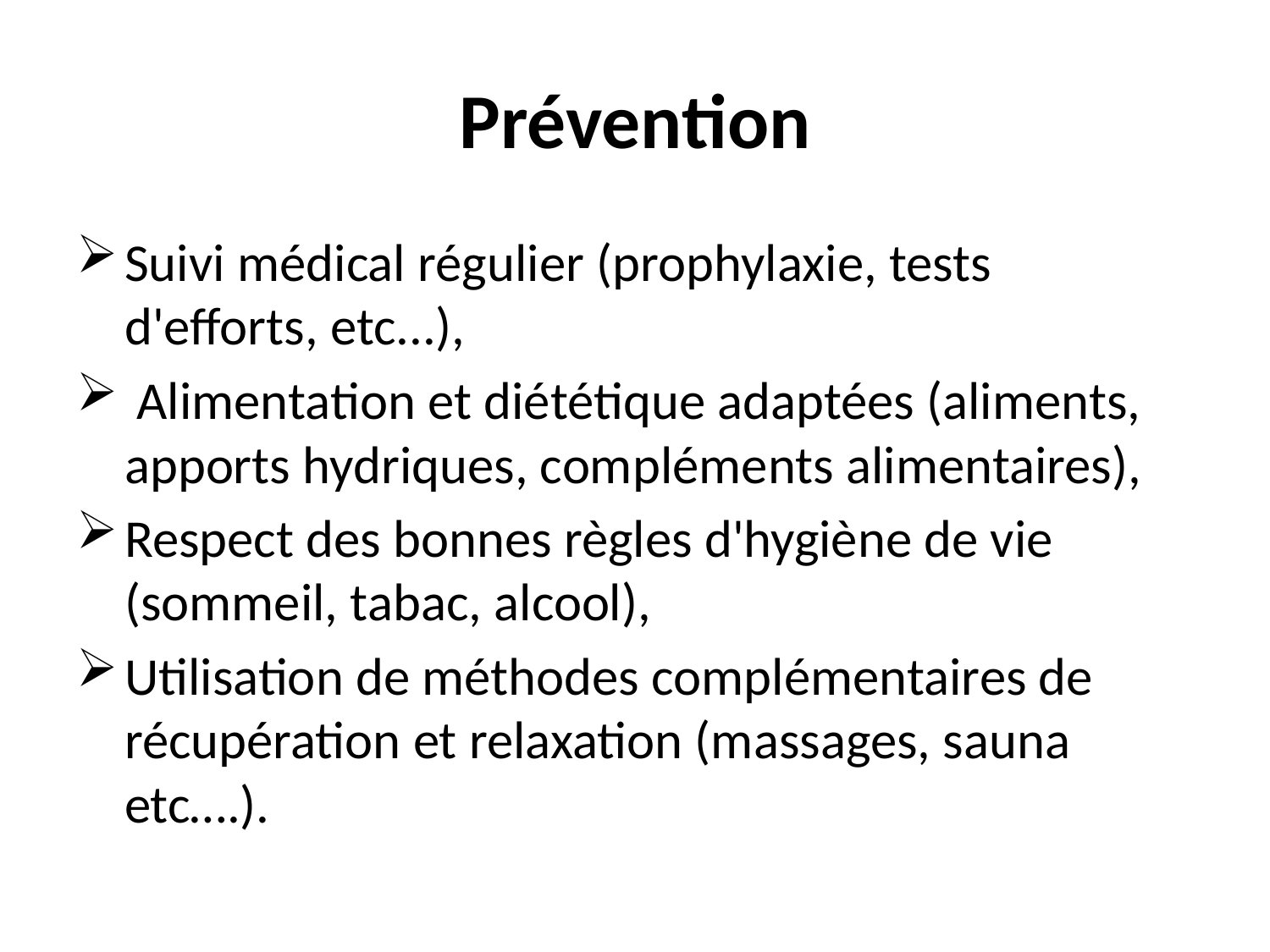

# Prévention
Suivi médical régulier (prophylaxie, tests d'efforts, etc...),
 Alimentation et diététique adaptées (aliments, apports hydriques, compléments alimentaires),
Respect des bonnes règles d'hygiène de vie (sommeil, tabac, alcool),
Utilisation de méthodes complémentaires de récupération et relaxation (massages, sauna etc….).